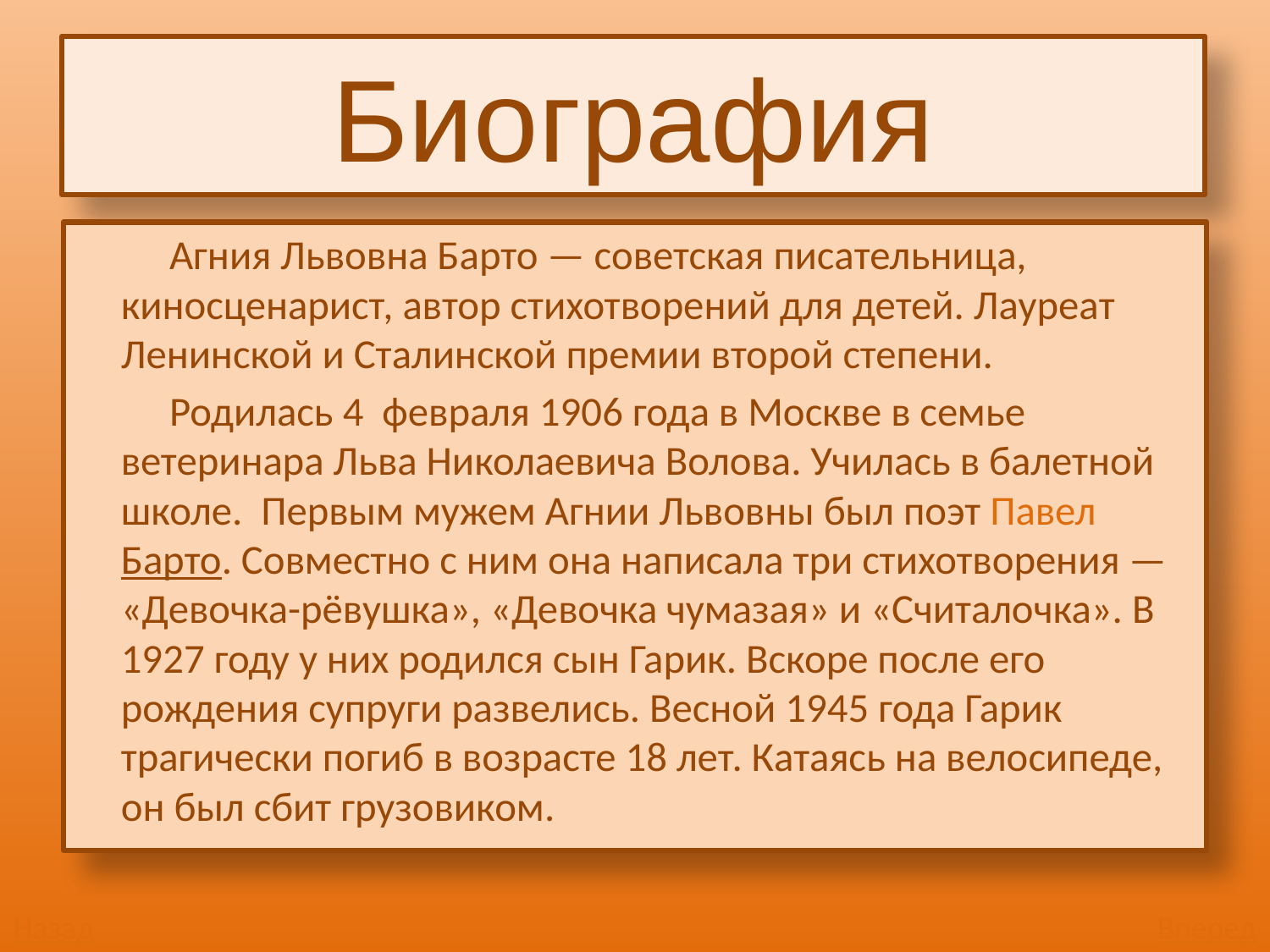

# Биография
          Агния Львовна Барто — советская писательница, киносценарист, автор стихотворений для детей. Лауреат Ленинской и Сталинской премии второй степени.
          Родилась 4  февраля 1906 года в Москве в семье ветеринара Льва Николаевича Волова. Училась в балетной школе.  Первым мужем Агнии Львовны был поэт Павел Барто. Совместно с ним она написала три стихотворения — «Девочка-рёвушка», «Девочка чумазая» и «Считалочка». В 1927 году у них родился сын Гарик. Вскоре после его рождения супруги развелись. Весной 1945 года Гарик трагически погиб в возрасте 18 лет. Катаясь на велосипеде, он был сбит грузовиком.
Назад
Вперед